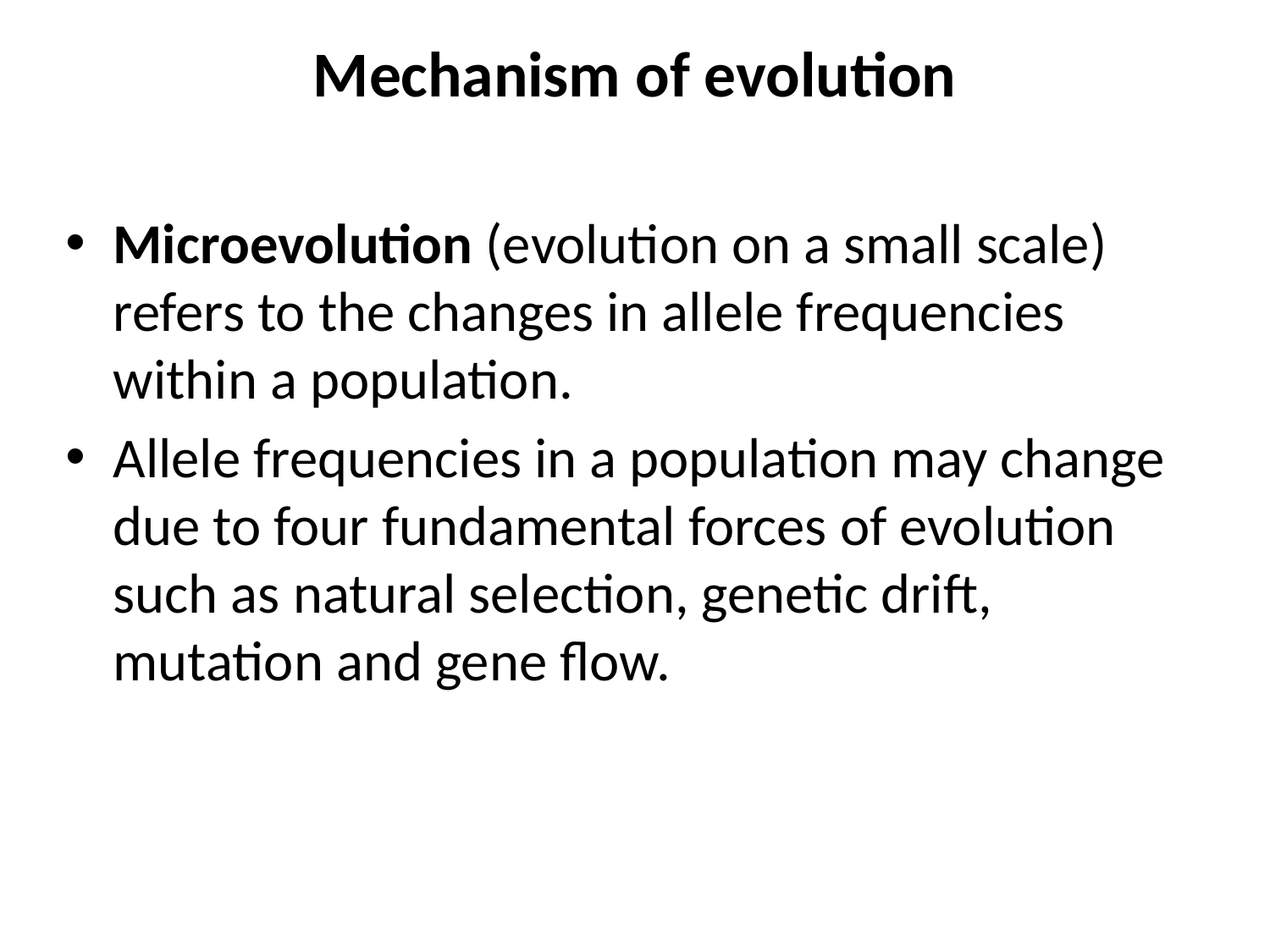

# Mechanism of evolution
Microevolution (evolution on a small scale) refers to the changes in allele frequencies within a population.
Allele frequencies in a population may change due to four fundamental forces of evolution such as natural selection, genetic drift, mutation and gene flow.